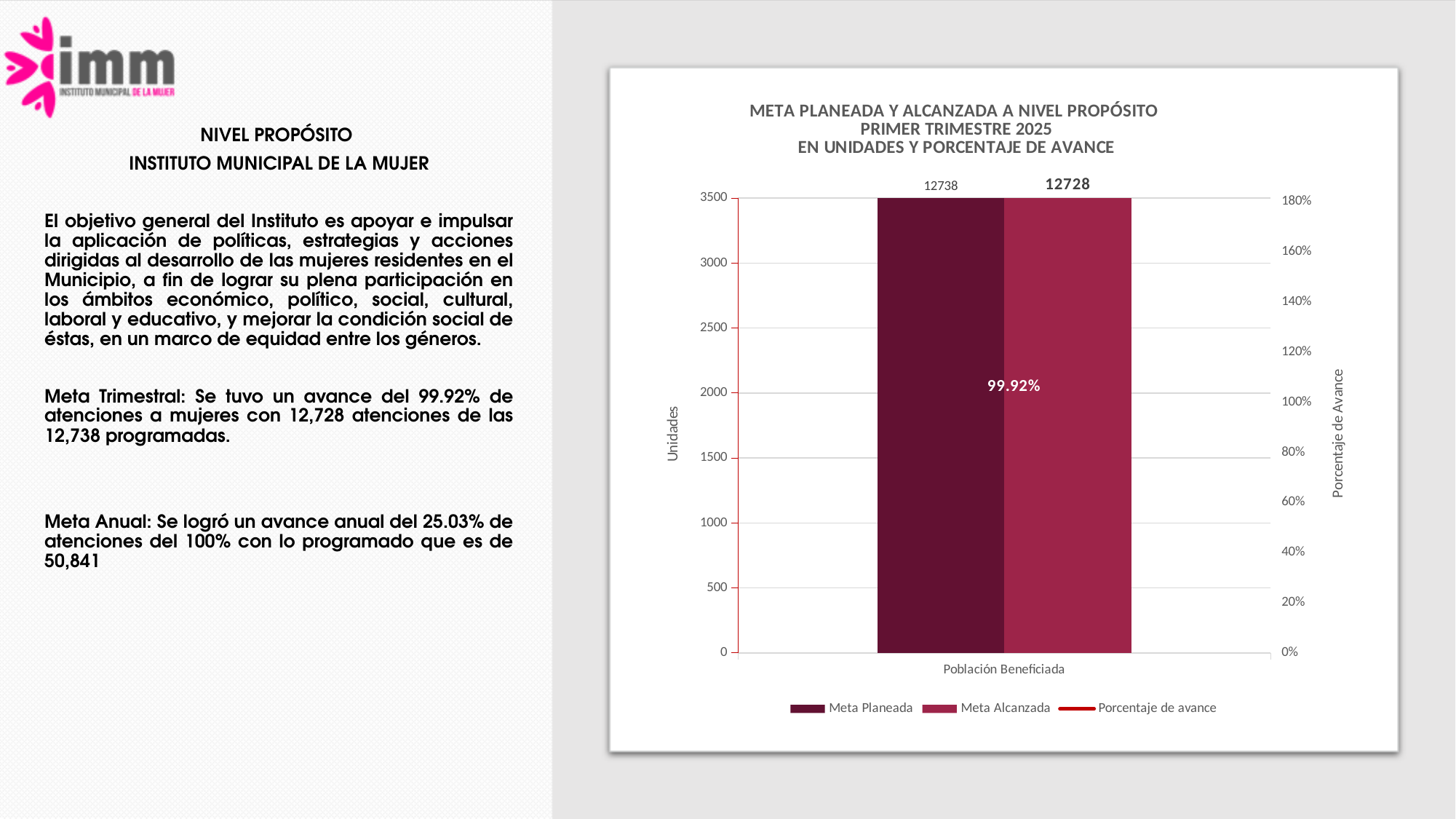

### Chart: META PLANEADA Y ALCANZADA A NIVEL PROPÓSITO
PRIMER TRIMESTRE 2025
EN UNIDADES Y PORCENTAJE DE AVANCE

| Category | Meta Planeada | Meta Alcanzada |  |
|---|---|---|---|
| Población Beneficiada | 12738.0 | 12728.0 | 0.9992149474014759 |
NIVEL PROPÓSITO
INSTITUTO MUNICIPAL DE LA MUJER

El objetivo general del Instituto es apoyar e impulsar la aplicación de políticas, estrategias y acciones dirigidas al desarrollo de las mujeres residentes en el Municipio, a fin de lograr su plena participación en los ámbitos económico, político, social, cultural, laboral y educativo, y mejorar la condición social de éstas, en un marco de equidad entre los géneros.

Meta Trimestral: Se tuvo un avance del 99.92% de atenciones a mujeres con 12,728 atenciones de las 12,738 programadas.

Meta Anual: Se logró un avance anual del 25.03% de atenciones del 100% con lo programado que es de 50,841